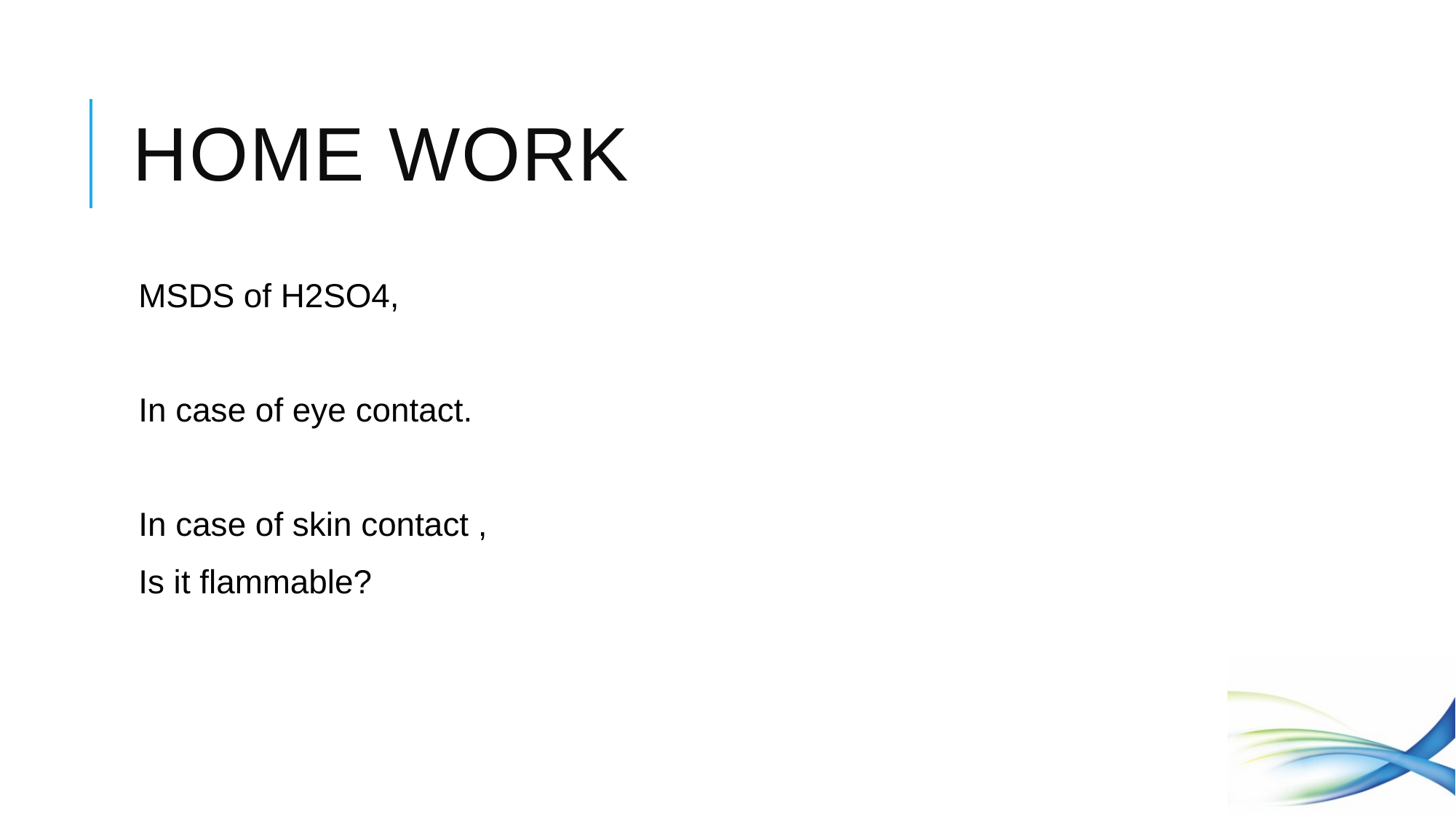

# Home work
MSDS of H2SO4,

In case of eye contact.

In case of skin contact ,
Is it flammable?